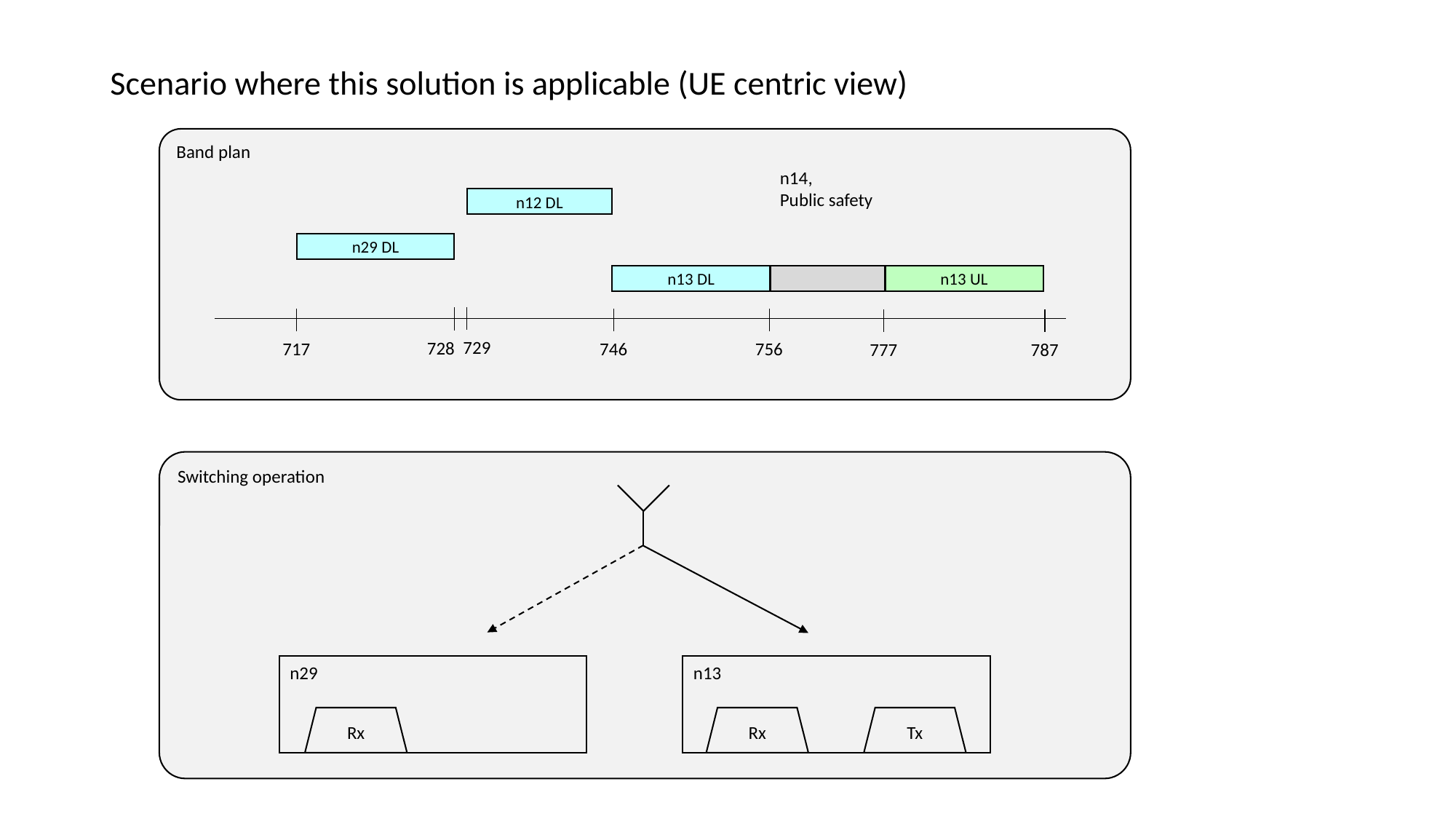

# Scenario where this solution is applicable (UE centric view)
Band plan
n14,
Public safety
n12 DL
n29 DL
n13 DL

n13 UL
729
728
717
756
746
777
787
Switching operation
n29
n13
Rx
Rx
Tx